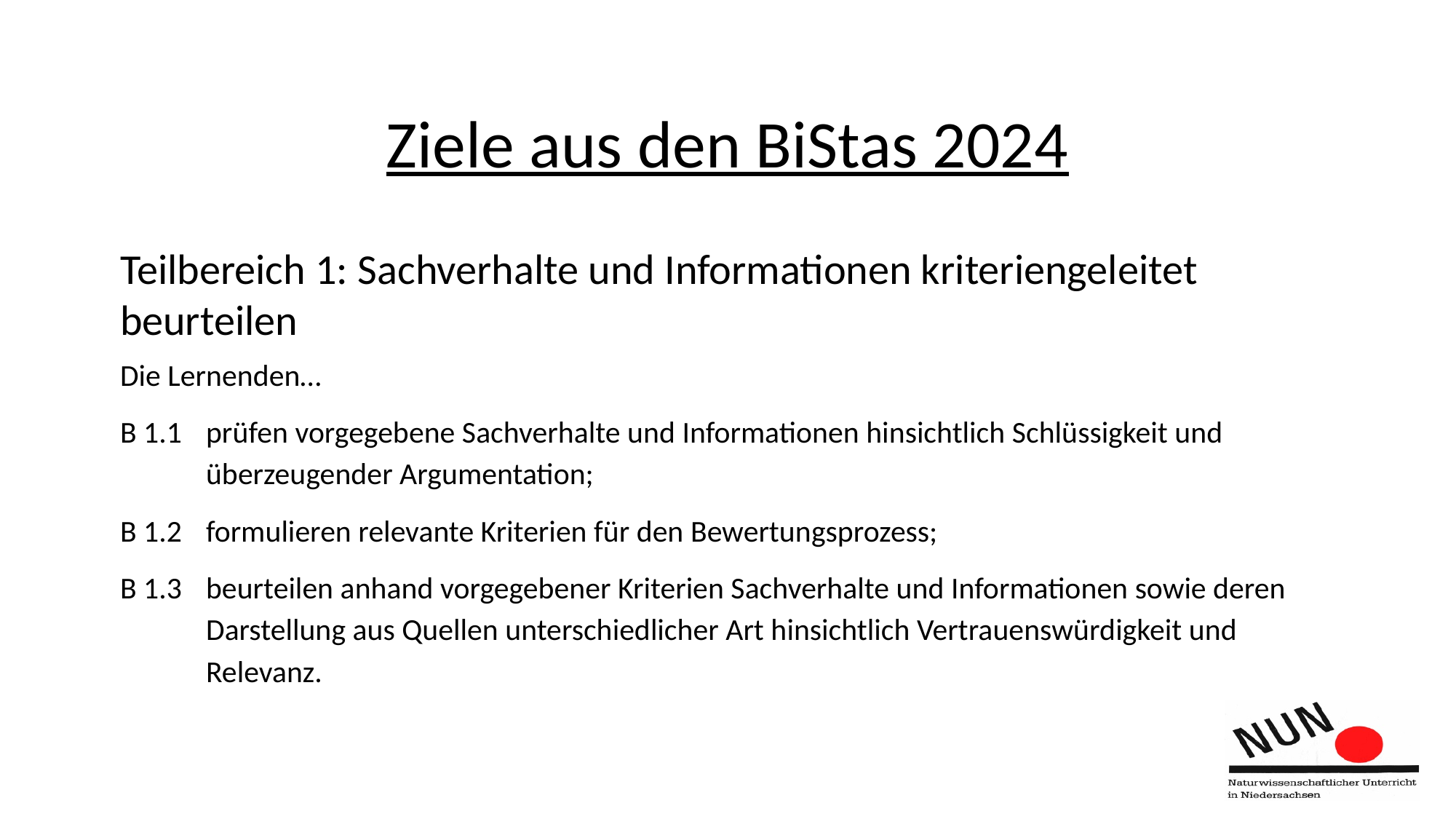

# Ziele aus den BiStas 2024
Teilbereich 1: Sachverhalte und Informationen kriteriengeleitet beurteilen
Die Lernenden…
B 1.1 	prüfen vorgegebene Sachverhalte und Informationen hinsichtlich Schlüssigkeit und überzeugender Argumentation;
B 1.2 	formulieren relevante Kriterien für den Bewertungsprozess;
B 1.3 	beurteilen anhand vorgegebener Kriterien Sachverhalte und Informationen sowie deren Darstellung aus Quellen unterschiedlicher Art hinsichtlich Vertrauenswürdigkeit und Relevanz.